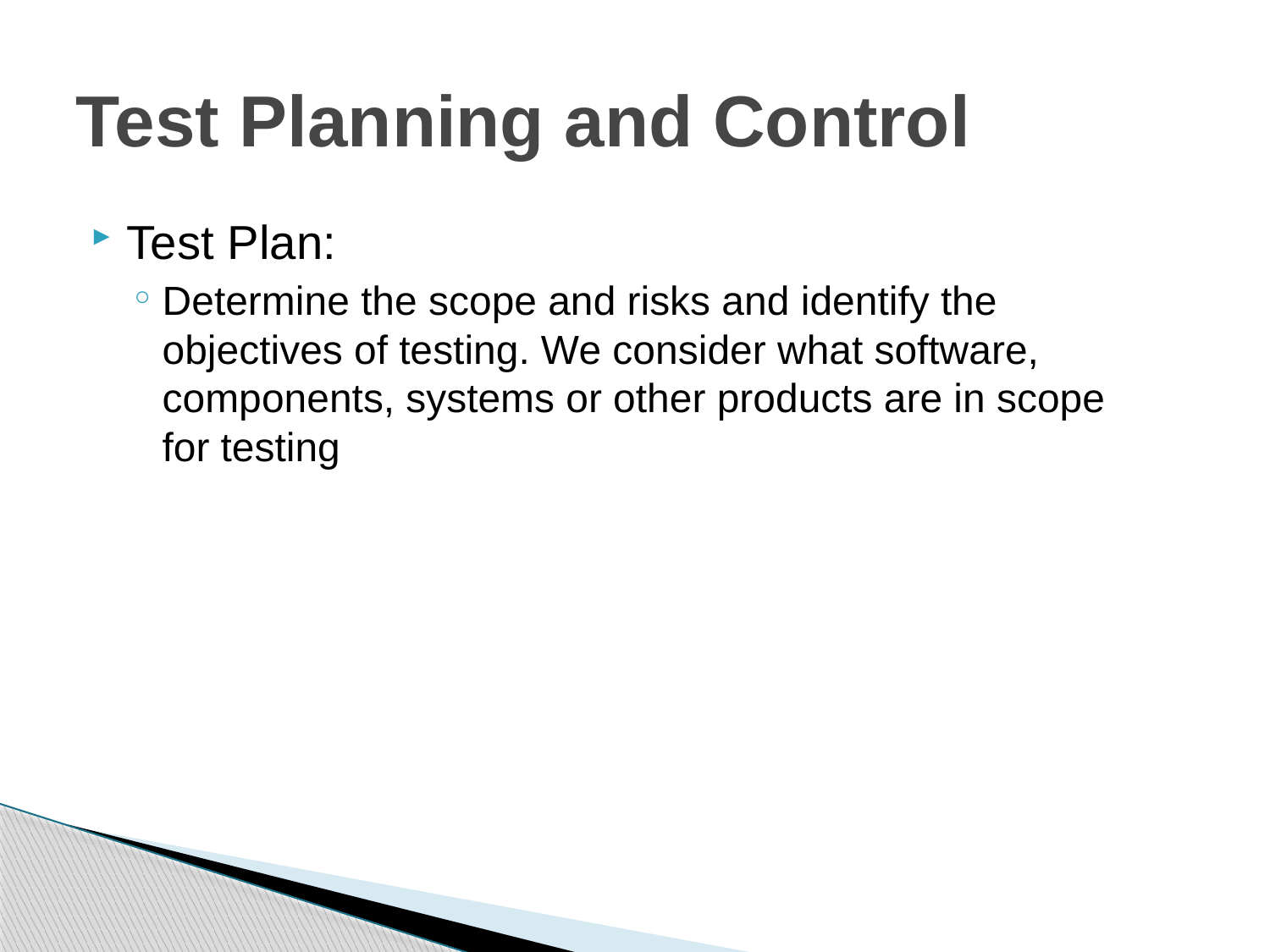

# Test Planning and Control
Test Plan:
Determine the scope and risks and identify the objectives of testing. We consider what software, components, systems or other products are in scope for testing